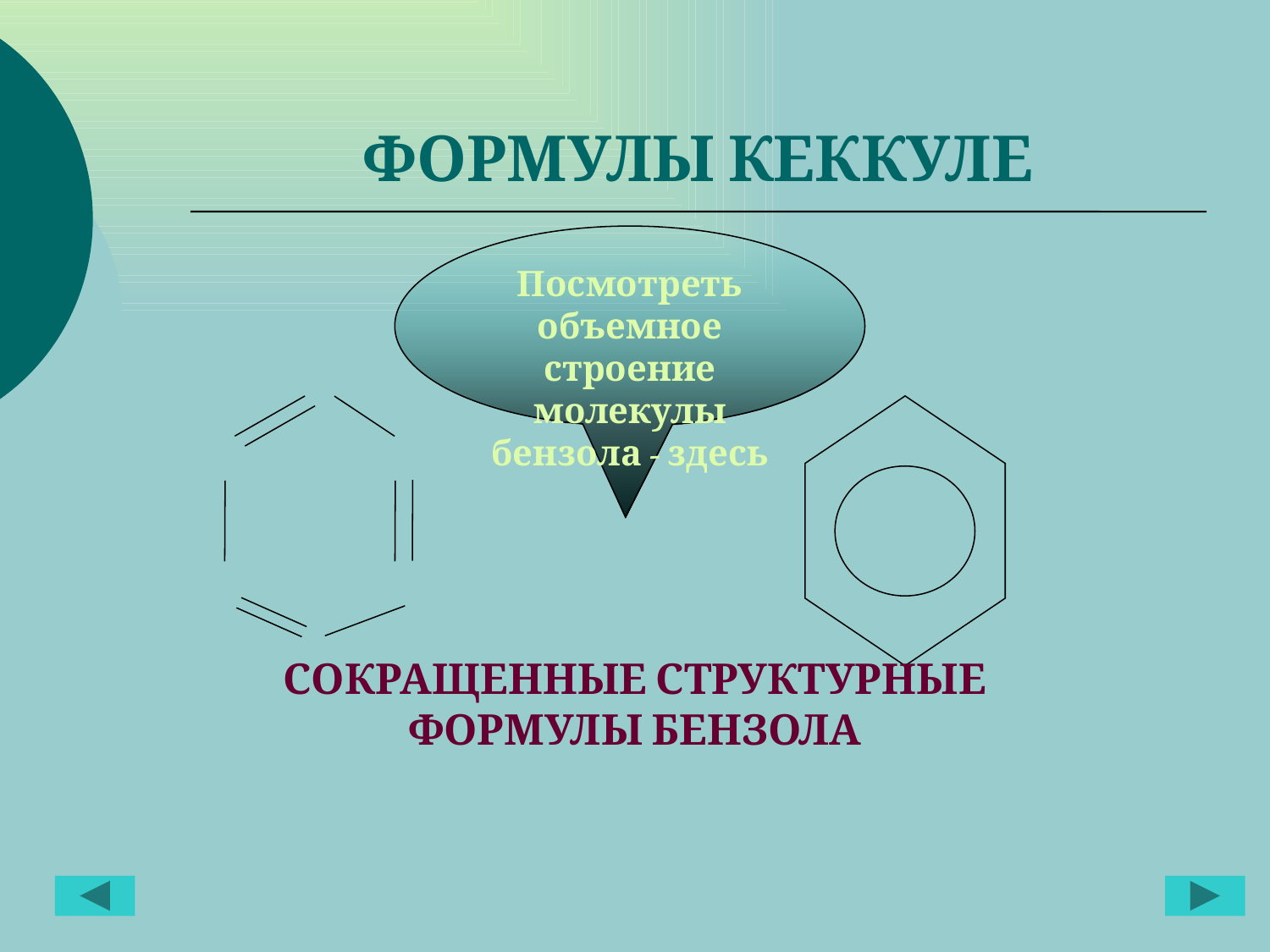

# ФОРМУЛЫ КЕККУЛЕ
Посмотреть объемное строение молекулы бензола - здесь

СОКРАЩЕННЫЕ СТРУКТУРНЫЕ ФОРМУЛЫ БЕНЗОЛА